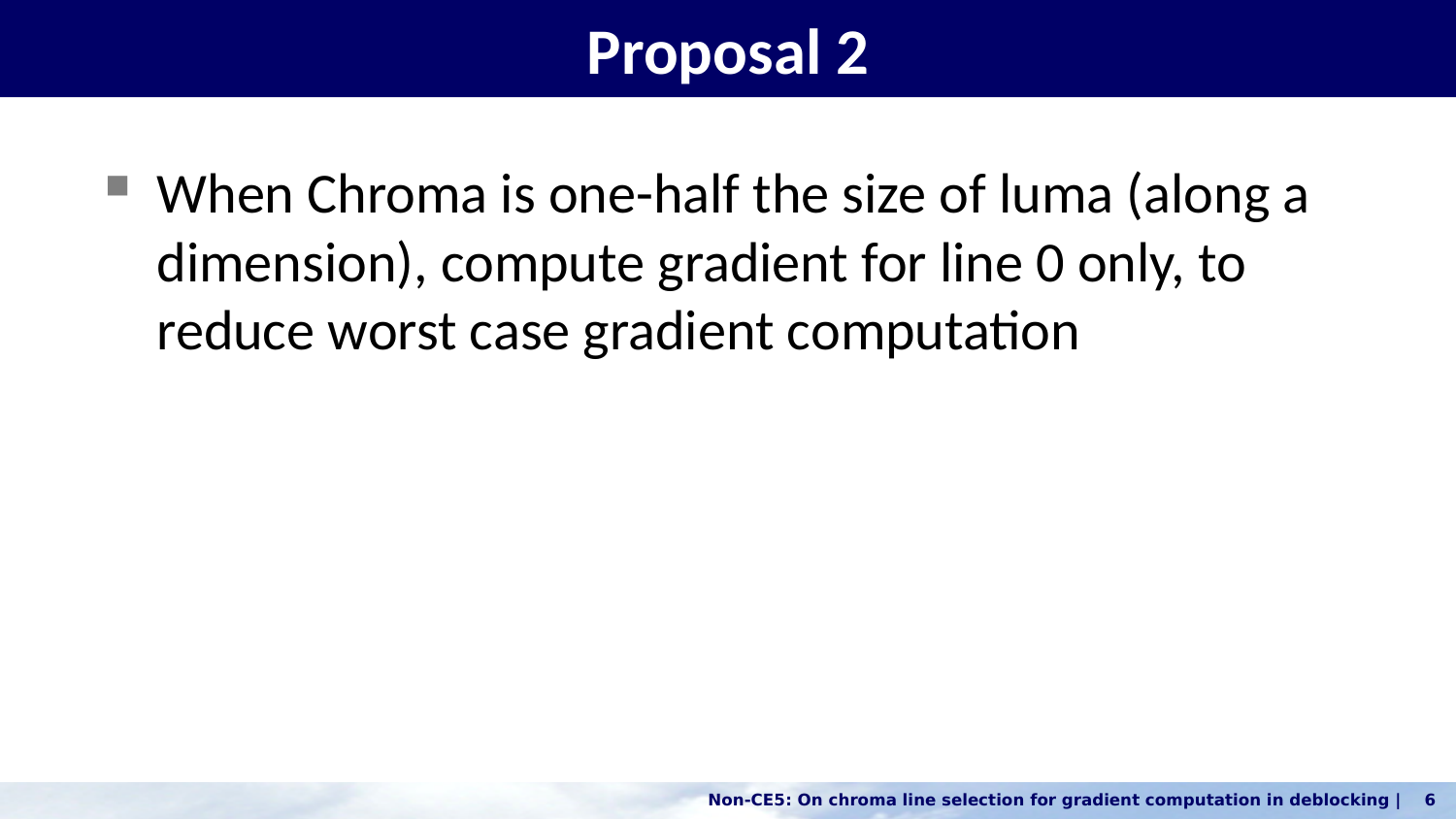

# Proposal 2
When Chroma is one-half the size of luma (along a dimension), compute gradient for line 0 only, to reduce worst case gradient computation